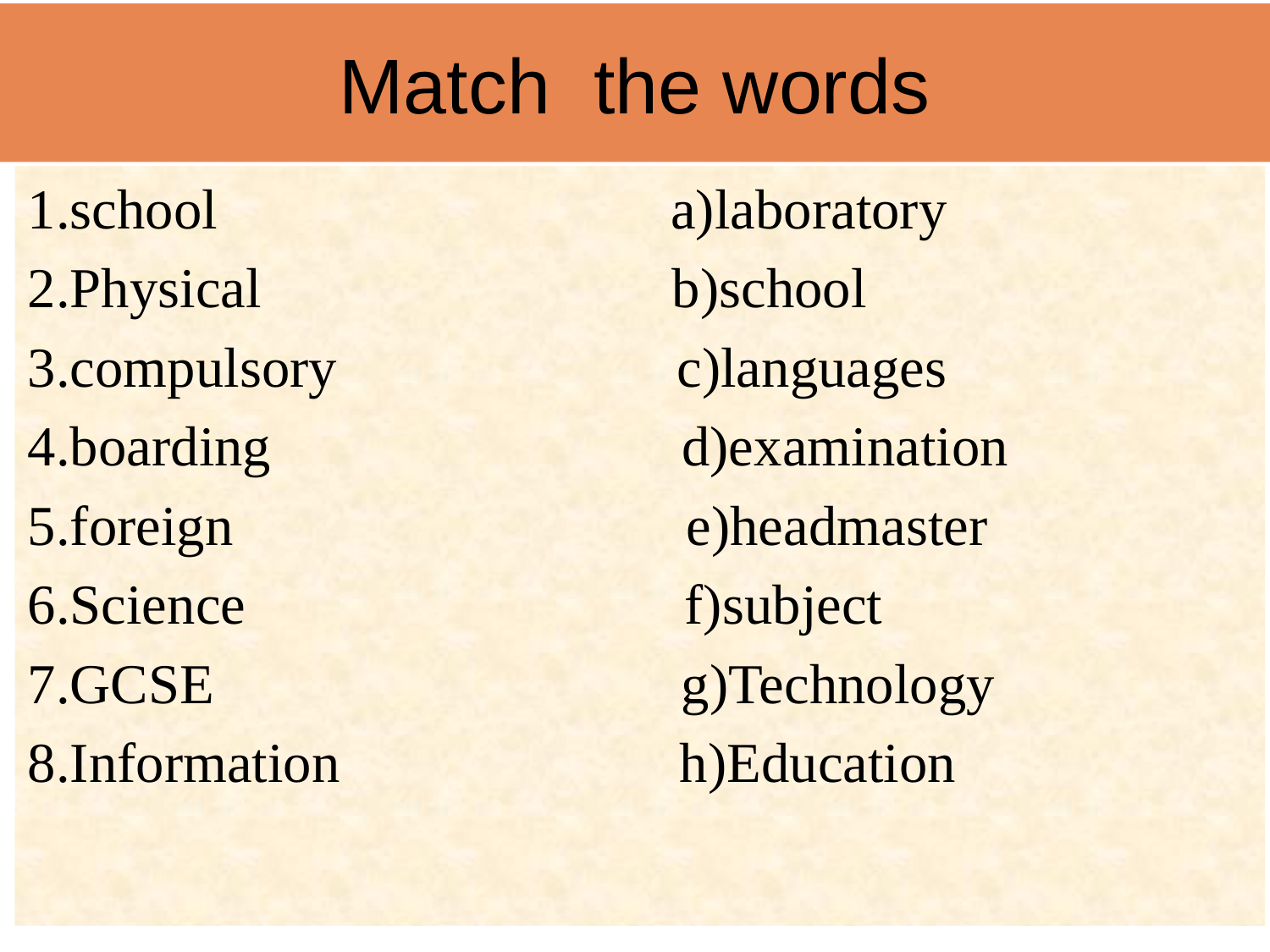

# Match  the words
1.school                                a)laboratory
2.Physical                             b)school
3.compulsory                        c)languages
4.boarding                             d)examination
5.foreign                                e)headmaster
6.Science                               f)subject
7.GCSE                                 g)Technology
8.Information                        h)Education